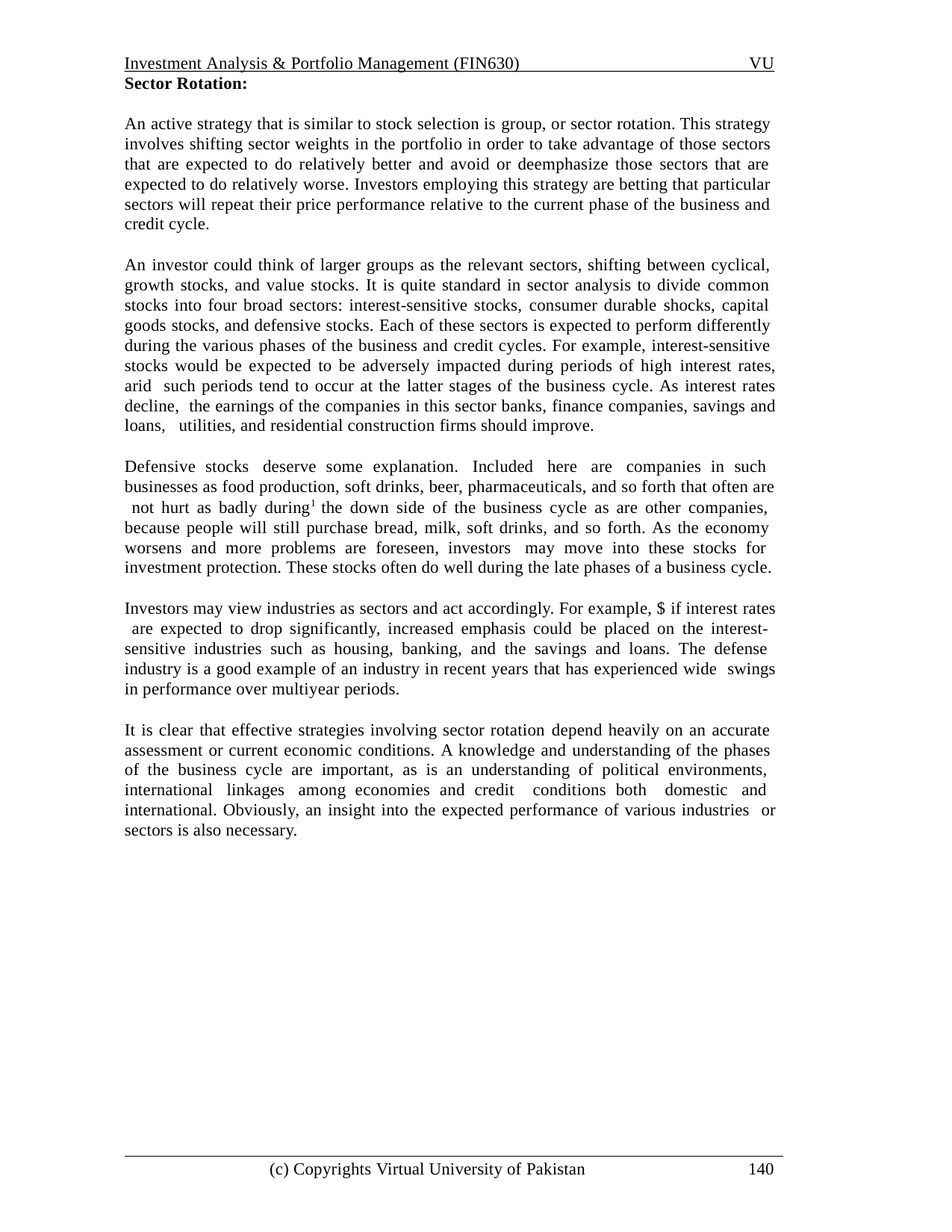

Investment Analysis & Portfolio Management (FIN630)
VU
Sector Rotation:

An active strategy that is similar to stock selection is group, or sector rotation. This strategy  involves shifting sector weights in the portfolio in order to take advantage of those sectors  that are expected to do relatively better and avoid or deemphasize those sectors that are  expected to do relatively worse. Investors employing this strategy are betting that particular  sectors will repeat their price performance relative to the current phase of the business and  credit cycle.

An investor could think of larger groups as the relevant sectors, shifting between cyclical,  growth stocks, and value stocks. It is quite standard in sector analysis to divide common  stocks into four broad sectors: interest-sensitive stocks, consumer durable shocks, capital  goods stocks, and defensive stocks. Each of these sectors is expected to perform differently  during the various phases of the business and credit cycles. For example, interest-sensitive  stocks would be expected to be adversely impacted during periods of high interest rates, arid  such periods tend to occur at the latter stages of the business cycle. As interest rates decline,  the earnings of the companies in this sector banks, finance companies, savings and loans,  utilities, and residential construction firms should improve.

Defensive stocks deserve some explanation. Included here are companies in such  businesses as food production, soft drinks, beer, pharmaceuticals, and so forth that often are  not hurt as badly during1 the down side of the business cycle as are other companies,  because people will still purchase bread, milk, soft drinks, and so forth. As the economy  worsens and more problems are foreseen, investors may move into these stocks for  investment protection. These stocks often do well during the late phases of a business cycle.

Investors may view industries as sectors and act accordingly. For example, $ if interest rates  are expected to drop significantly, increased emphasis could be placed on the interest-  sensitive industries such as housing, banking, and the savings and loans. The defense  industry is a good example of an industry in recent years that has experienced wide  swings in performance over multiyear periods.

It is clear that effective strategies involving sector rotation depend heavily on an accurate  assessment or current economic conditions. A knowledge and understanding of the phases  of the business cycle are important, as is an understanding of political environments,  international linkages among economies and credit  conditions both  domestic and  international. Obviously, an insight into the expected performance of various industries  or sectors is also necessary.

(c) Copyrights Virtual University of Pakistan
140